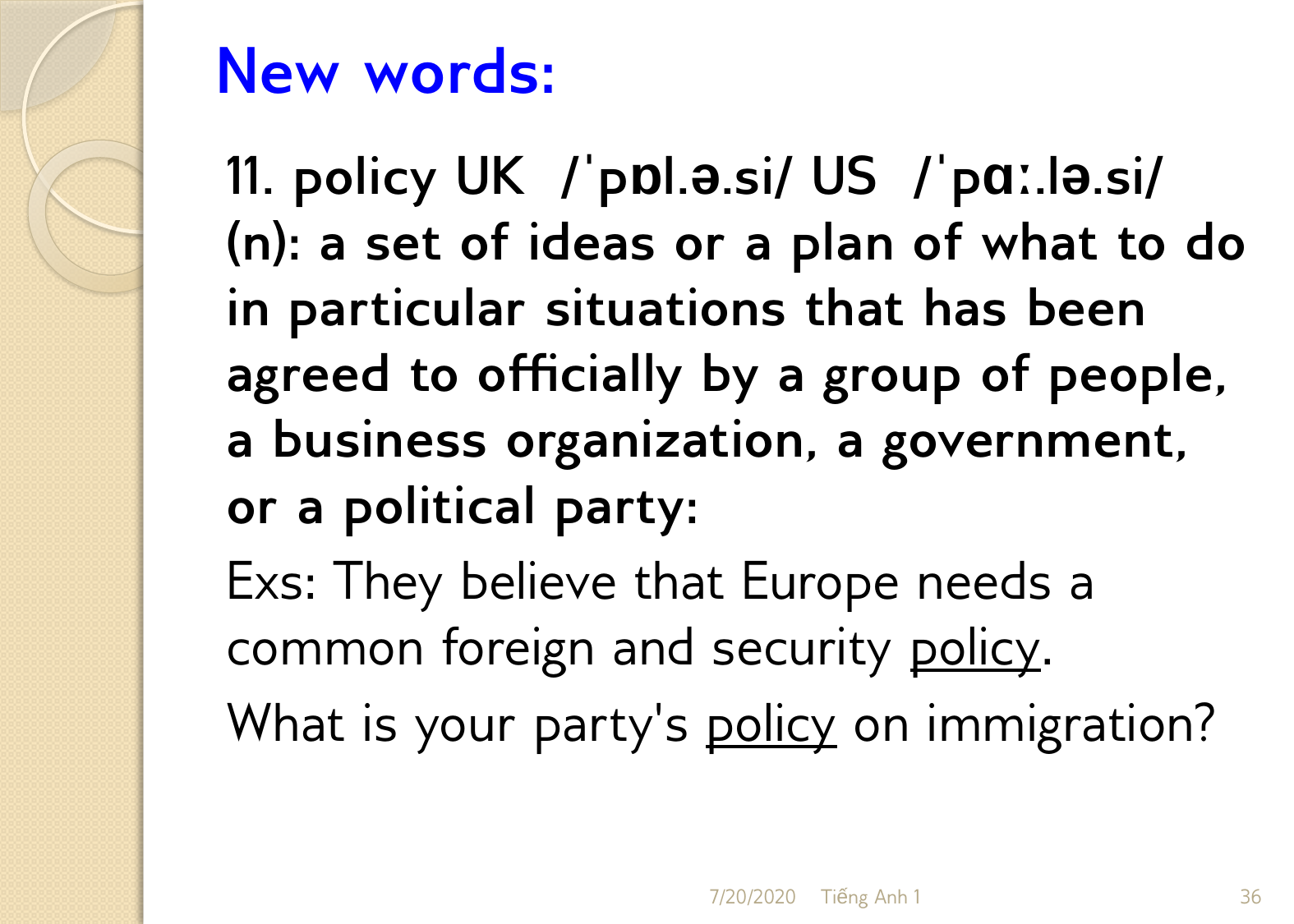

# New words:
11. policy UK  /ˈpɒl.ə.si/ US  /ˈpɑː.lə.si/ (n): a set of ideas or a plan of what to do in particular situations that has been agreed to officially by a group of people, a business organization, a government, or a political party:
Exs: They believe that Europe needs a common foreign and security policy.
What is your party's policy on immigration?
7/20/2020
Tiếng Anh 1
36